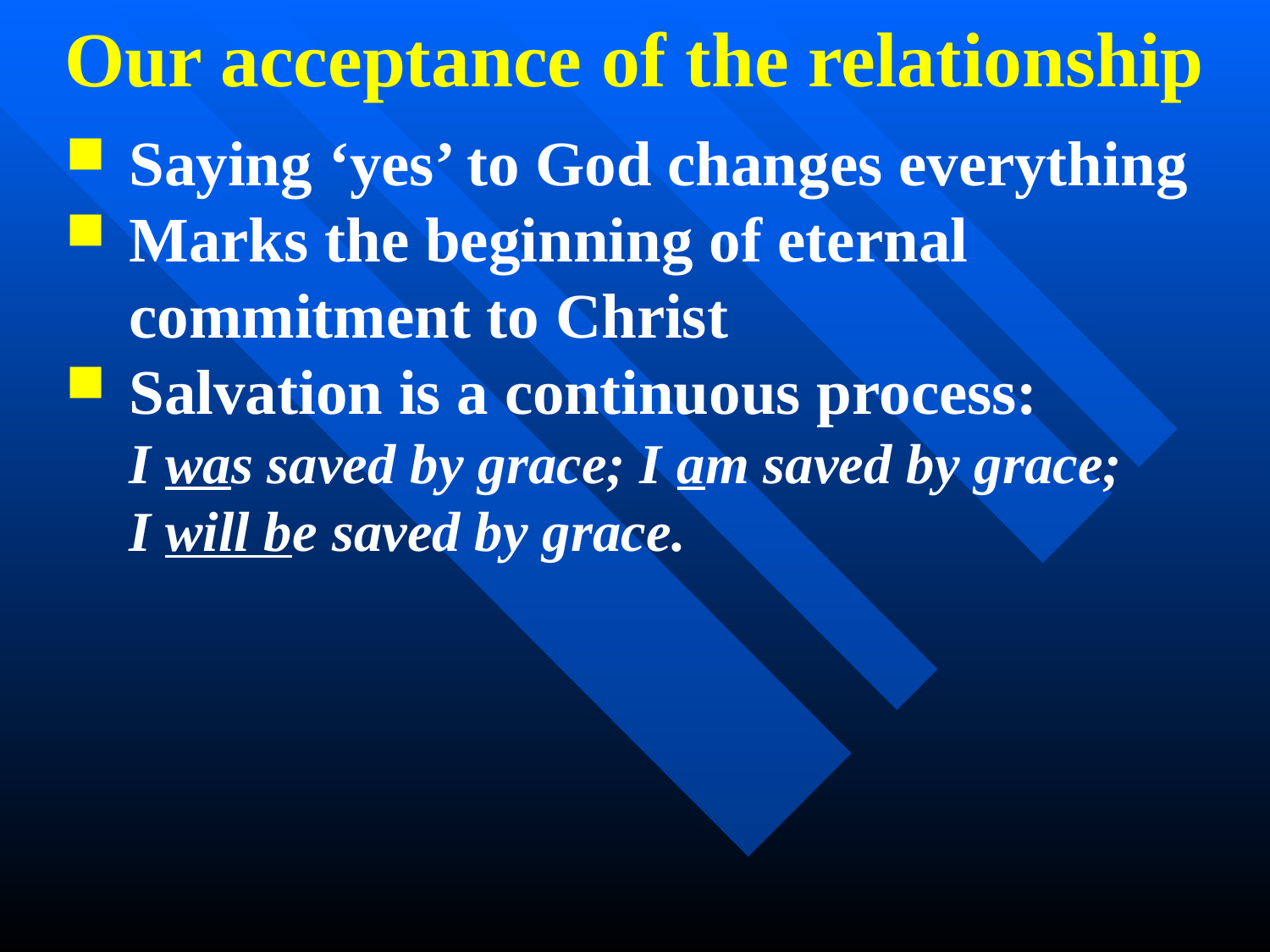

Our acceptance of the relationship
Saying ‘yes’ to God changes everything
Marks the beginning of eternal commitment to Christ
Salvation is a continuous process:
	I was saved by grace; I am saved by grace;
	I will be saved by grace.